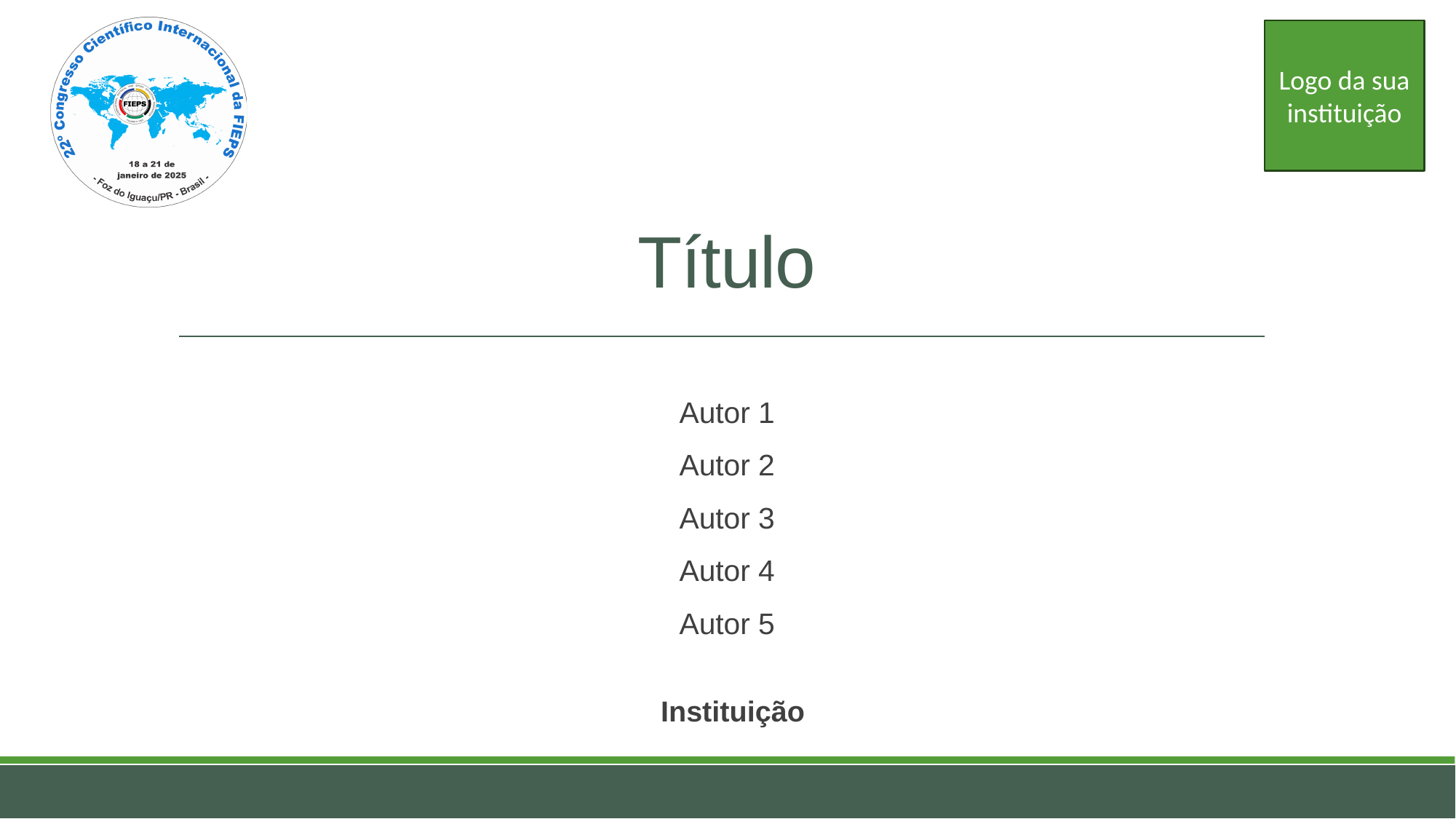

Logo da sua instituição
Título
Autor 1
Autor 2
Autor 3
Autor 4
Autor 5
Instituição